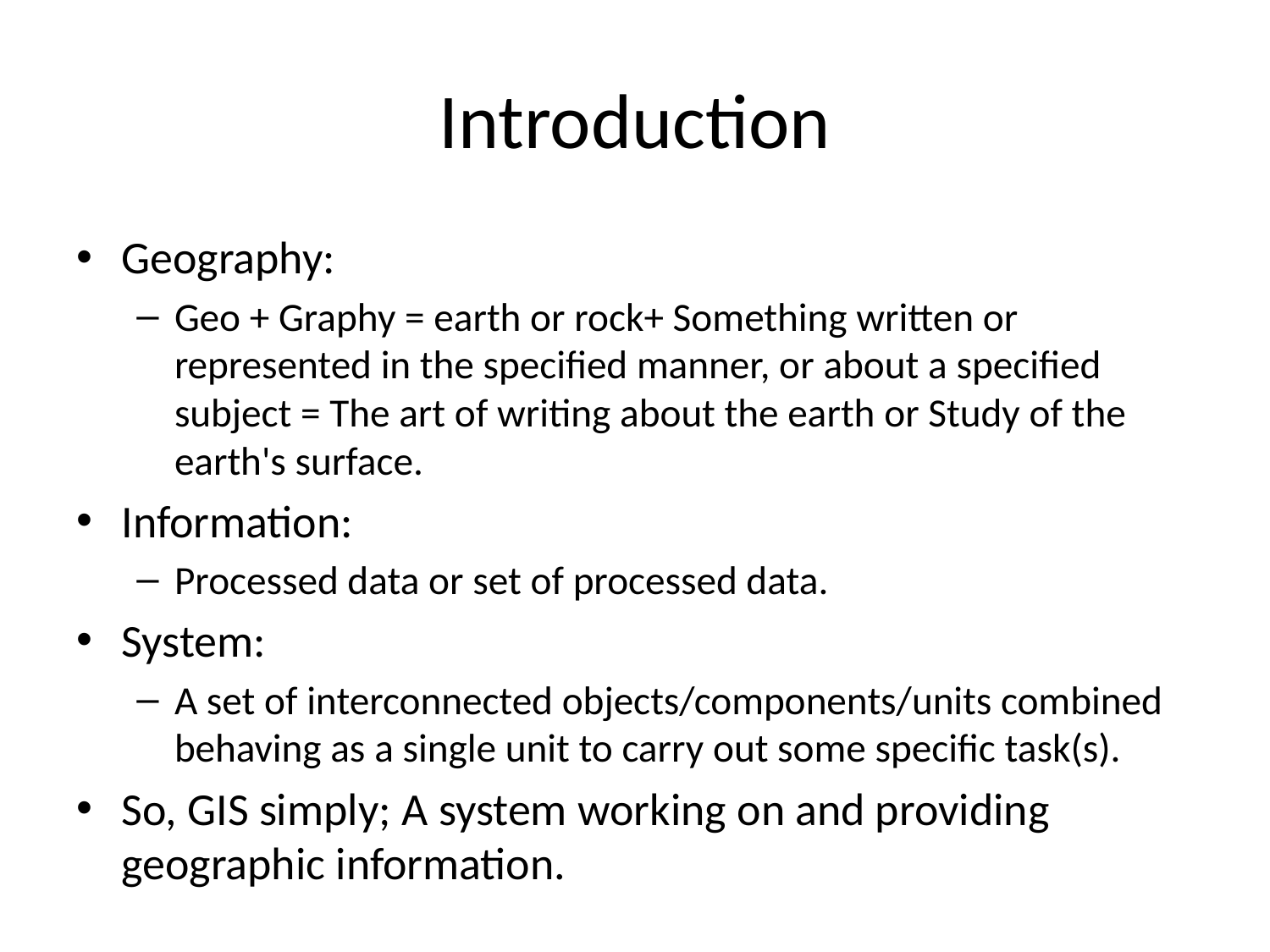

# Introduction
Geography:
Geo + Graphy = earth or rock+ Something written or represented in the specified manner, or about a specified subject = The art of writing about the earth or Study of the earth's surface.
Information:
Processed data or set of processed data.
System:
A set of interconnected objects/components/units combined behaving as a single unit to carry out some specific task(s).
So, GIS simply; A system working on and providing geographic information.